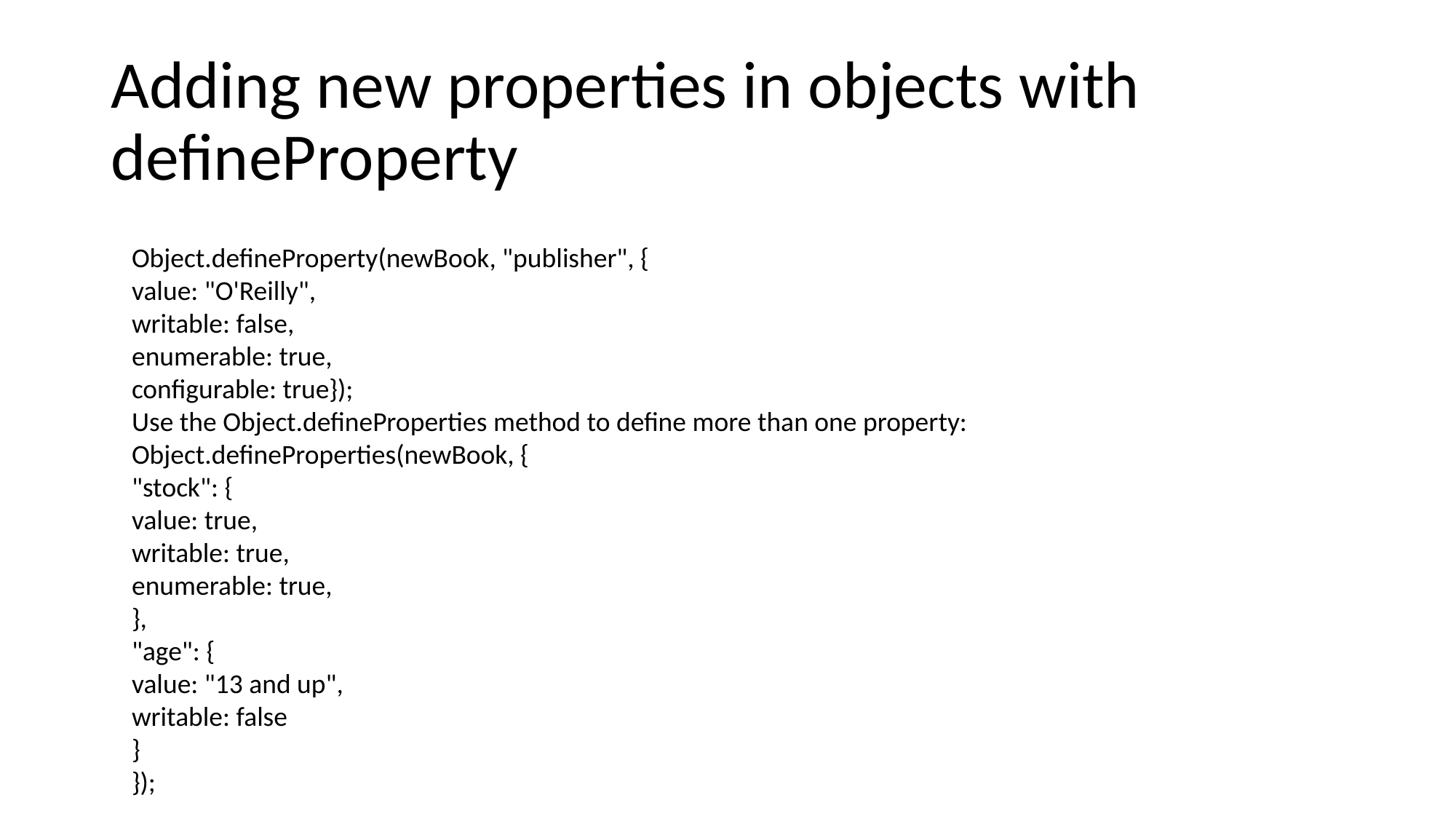

# Adding new properties in objects with defineProperty
Object.defineProperty(newBook, "publisher", {
value: "O'Reilly",
writable: false,
enumerable: true,
configurable: true});
Use the Object.defineProperties method to define more than one property:
Object.defineProperties(newBook, {
"stock": {
value: true,
writable: true,
enumerable: true,
},
"age": {
value: "13 and up",
writable: false
}
});